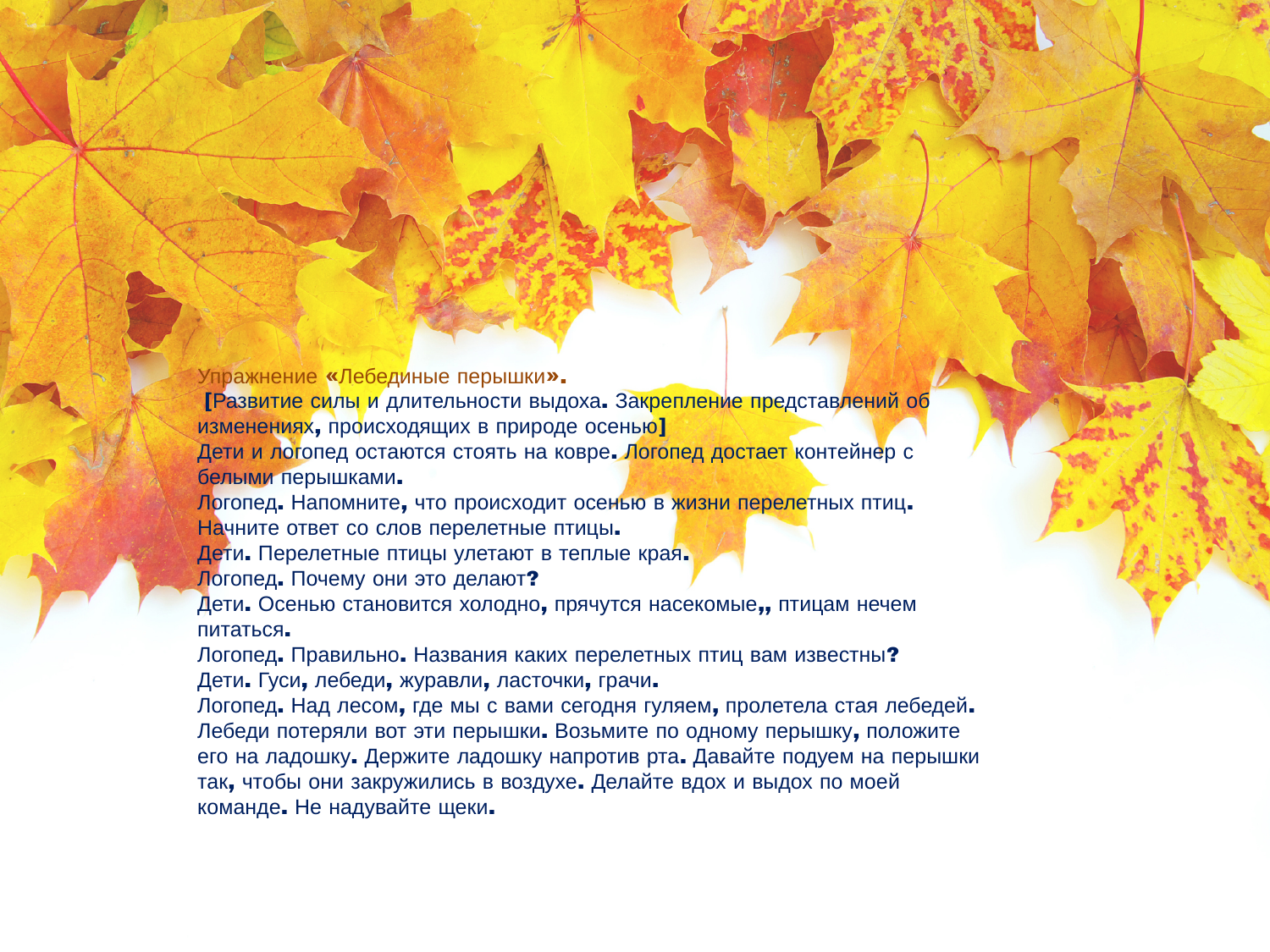

Упражнение «Лебединые перышки».
 [Развитие силы и длительности выдоха. Закрепление представлений об изменениях, происходящих в природе осенью]
Дети и логопед остаются стоять на ковре. Логопед достает контейнер с белыми перышками.
Логопед. Напомните, что происходит осенью в жизни перелетных птиц. Начните ответ со слов перелетные птицы.
Дети. Перелетные птицы улетают в теплые края.
Логопед. Почему они это делают?
Дети. Осенью становится холодно, прячутся насекомые,, птицам нечем питаться.
Логопед. Правильно. Названия каких перелетных птиц вам известны?
Дети. Гуси, лебеди, журавли, ласточки, грачи.
Логопед. Над лесом, где мы с вами сегодня гуляем, пролетела стая лебедей. Лебеди потеряли вот эти перышки. Возьмите по одному перышку, положите его на ладошку. Держите ладошку напротив рта. Давайте подуем на перышки так, чтобы они закружились в воздухе. Делайте вдох и выдох по моей команде. Не надувайте щеки.